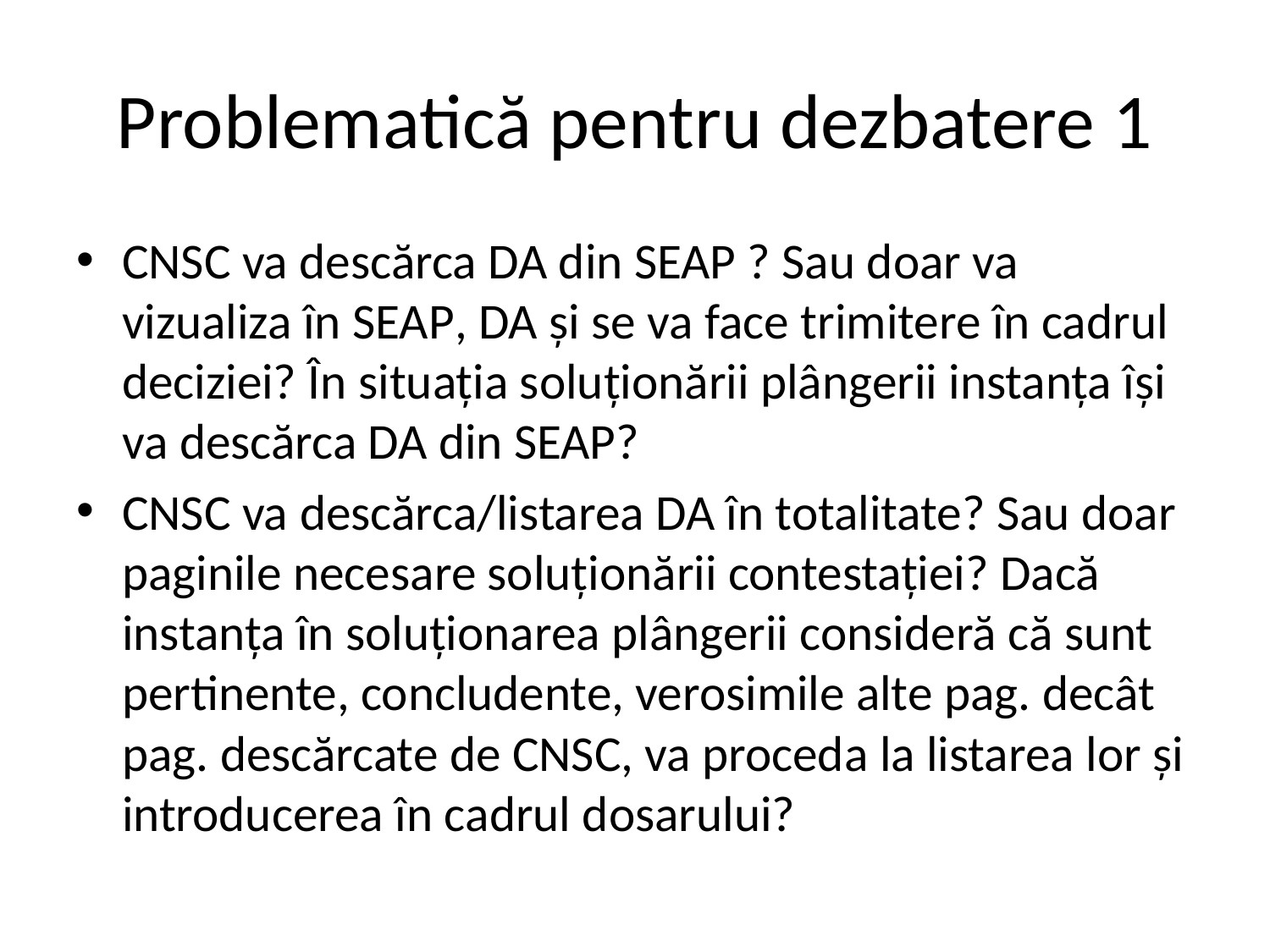

# Problematică pentru dezbatere 1
CNSC va descărca DA din SEAP ? Sau doar va vizualiza în SEAP, DA și se va face trimitere în cadrul deciziei? În situația soluționării plângerii instanța își va descărca DA din SEAP?
CNSC va descărca/listarea DA în totalitate? Sau doar paginile necesare soluționării contestației? Dacă instanța în soluționarea plângerii consideră că sunt pertinente, concludente, verosimile alte pag. decât pag. descărcate de CNSC, va proceda la listarea lor și introducerea în cadrul dosarului?